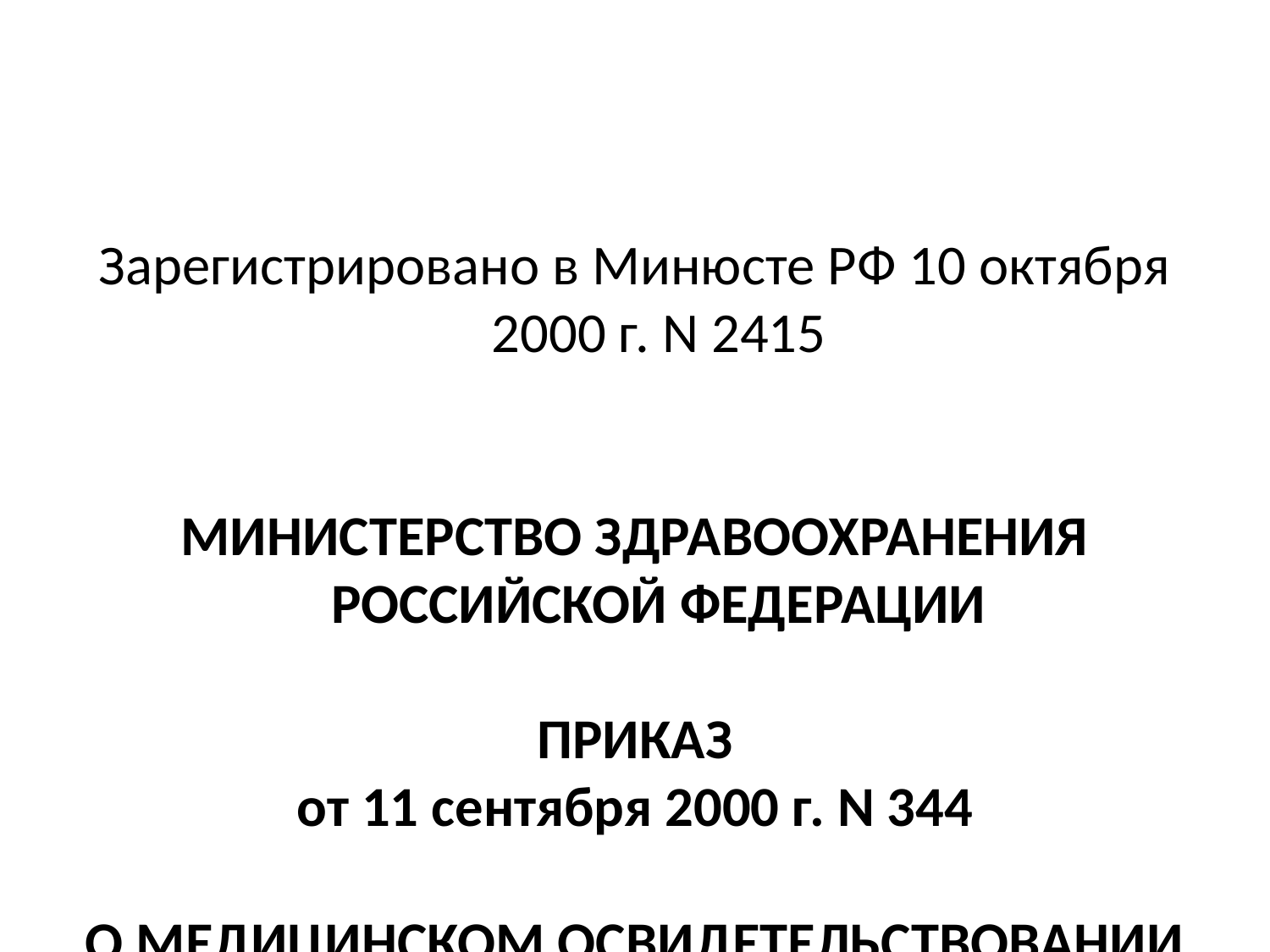

Зарегистрировано в Минюсте РФ 10 октября 2000 г. N 2415

МИНИСТЕРСТВО ЗДРАВООХРАНЕНИЯ РОССИЙСКОЙ ФЕДЕРАЦИИ

ПРИКАЗ
от 11 сентября 2000 г. N 344

О МЕДИЦИНСКОМ ОСВИДЕТЕЛЬСТВОВАНИИ ГРАЖДАН ДЛЯ ВЫДАЧИ
ЛИЦЕНЗИИ НА ПРАВО ПРИОБРЕТЕНИЯ ОРУЖИЯ

Список изменяющих документов
(в ред. Приказа Минздравсоцразвития РФ от 12.07.2010 N 512н,
с изм., внесенными Решением Верховного Суда РФ
от 10.07.2009 N ГКПИ09-652)